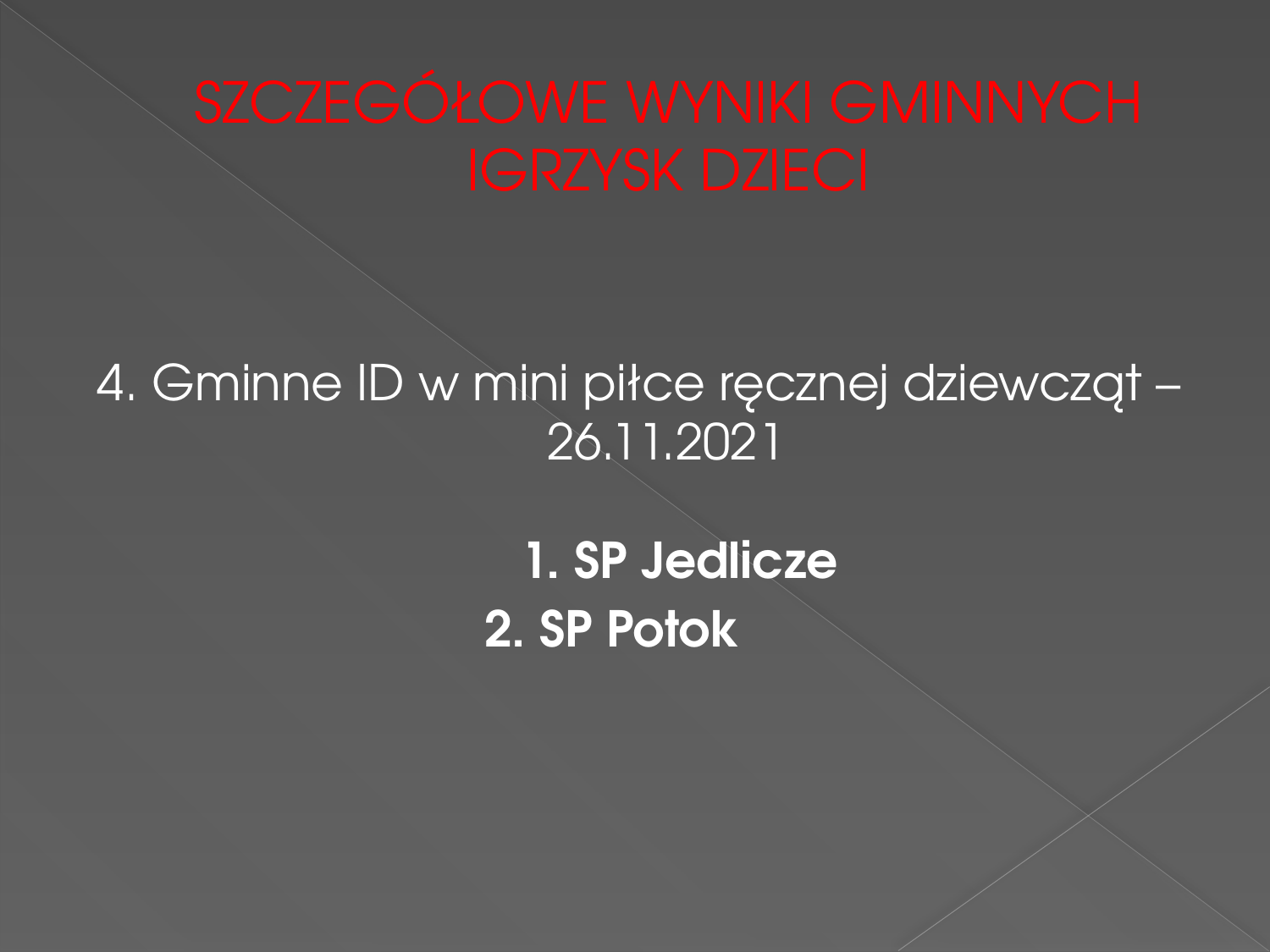

# SZCZEGÓŁOWE WYNIKI GMINNYCH IGRZYSK DZIECI

4. Gminne ID w mini piłce ręcznej dziewcząt – 26.11.2021
  1. SP Jedlicze
  2. SP Potok